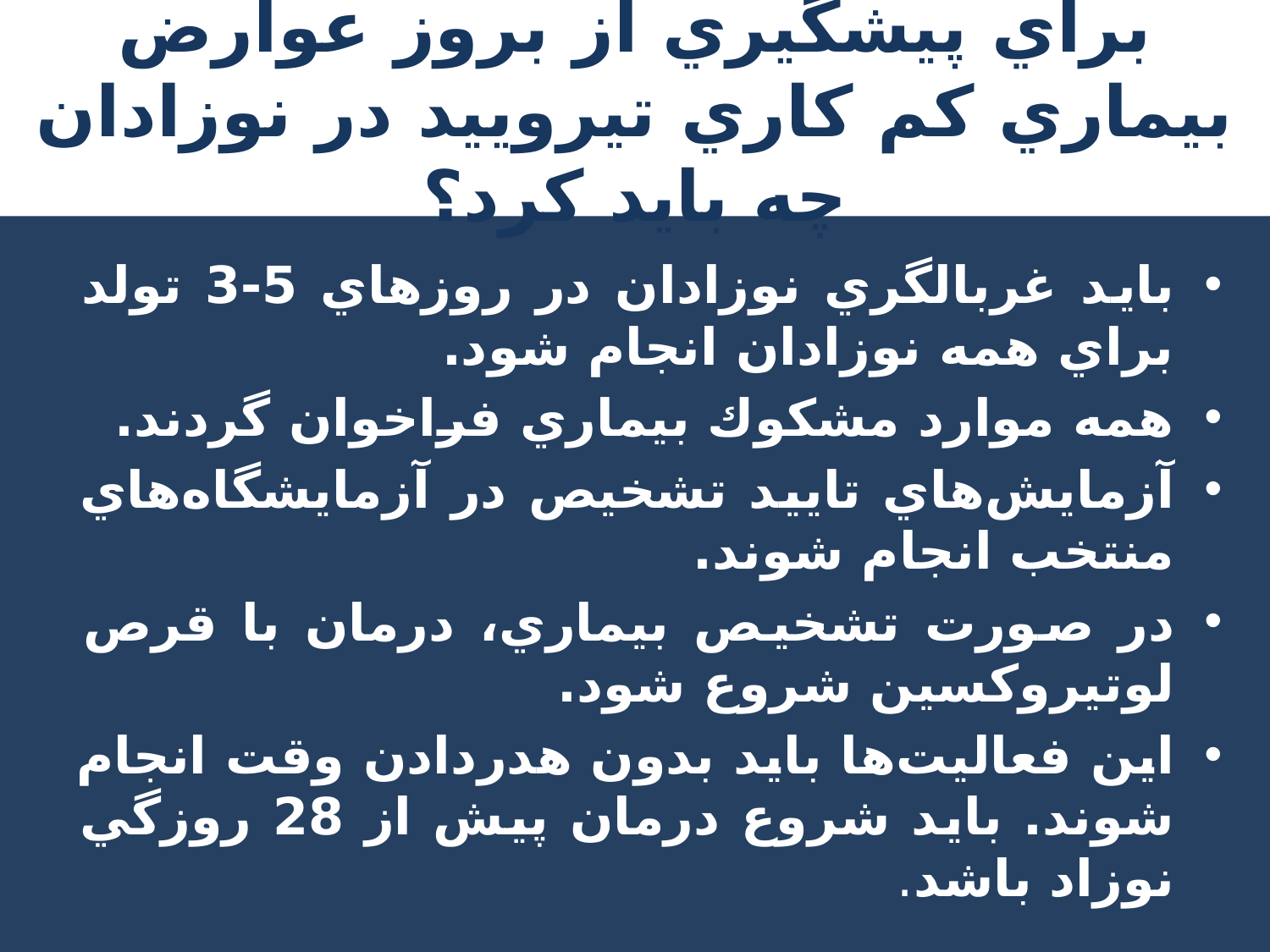

# براي پیشگيري از بروز عوارض بيماري كم كاري تيروييد در نوزادان چه بايد كرد؟
بايد غربالگري نوزادان در روزهاي 5-3 تولد براي همه نوزادان انجام شود.
همه موارد مشكوك بيماري فراخوان گردند.
آزمايش‌هاي تاييد تشخيص در آزمايشگاه‌هاي منتخب انجام شوند.
در صورت تشخيص بيماري، درمان با قرص لوتيروکسين شروع شود.
اين فعاليت‌ها بايد بدون هدر‌دادن وقت انجام شوند. بايد شروع درمان پيش از 28 روزگي نوزاد باشد.